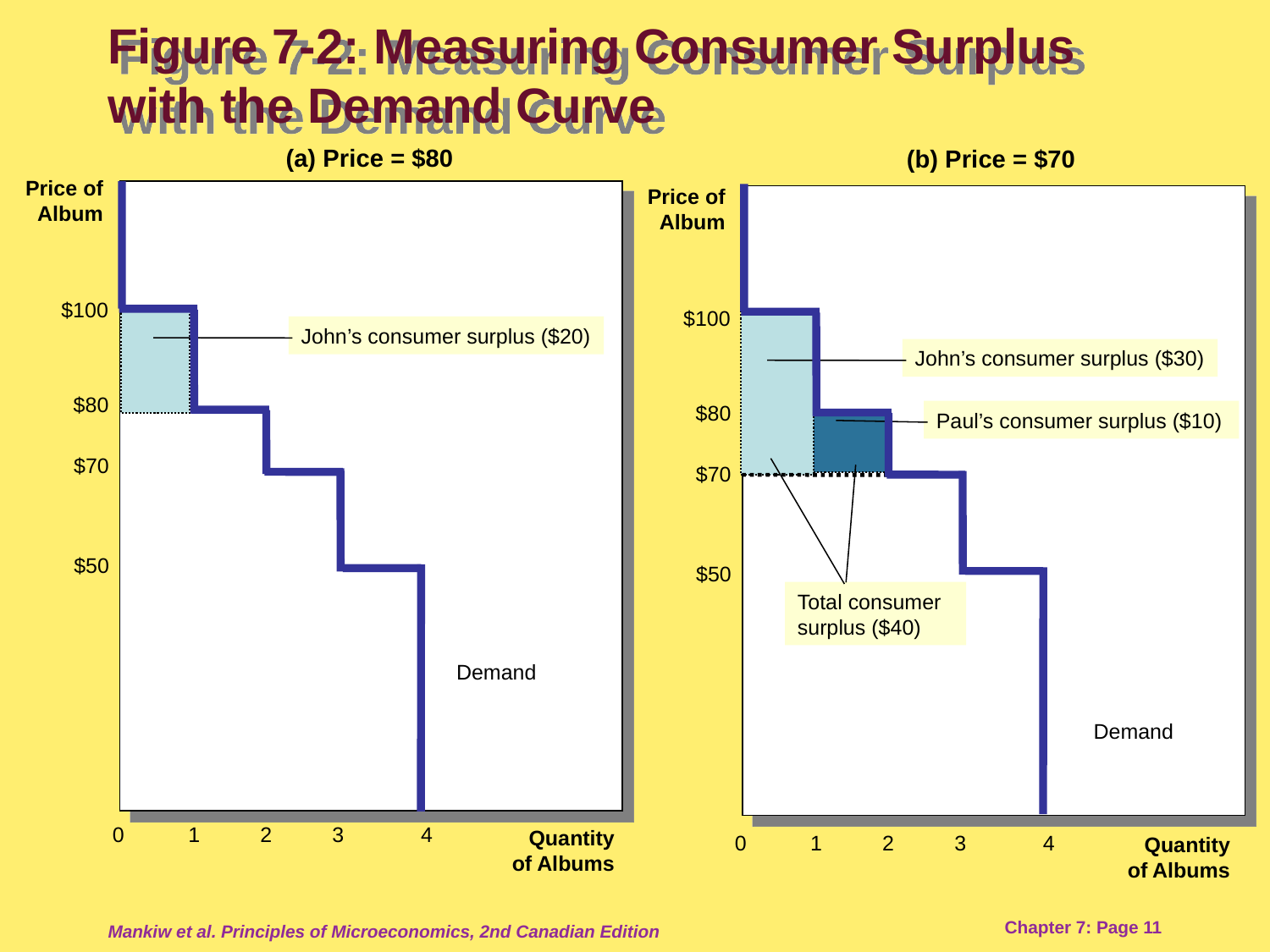

# Figure 7-2: Measuring Consumer Surplus with the Demand Curve
(a) Price = $80
(b) Price = $70
Price of Album
Price of Album

Demand

Demand

$100
$100

John’s consumer surplus ($20)

John’s consumer surplus ($30)

$80
$80
Paul’s consumer surplus ($10)

$70
$70

Total consumer surplus ($40)

$50
$50
0
1
2
3
4
Quantity of Albums
0
1
2
3
4
Quantity of Albums
Mankiw et al. Principles of Microeconomics, 2nd Canadian Edition
Chapter 7: Page 11